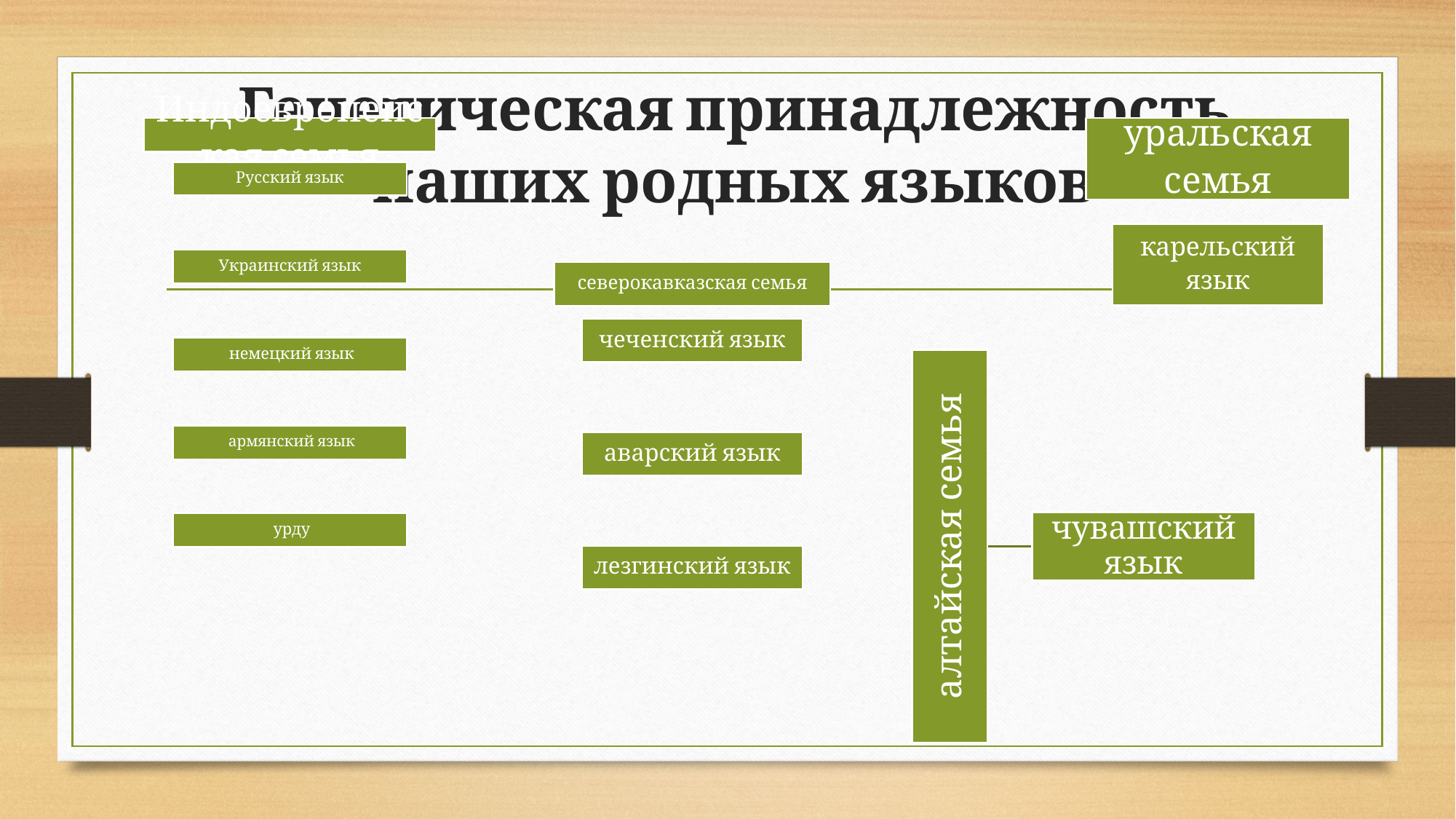

# Генетическая принадлежность наших родных языков
Индоевропейская семья
Русский язык
Украинский язык
 немецкий язык
 армянский язык
 урду
карельский язык
северокавказская семья
чеченский язык
аварский язык
лезгинский язык

алтайская семья
чувашский язык